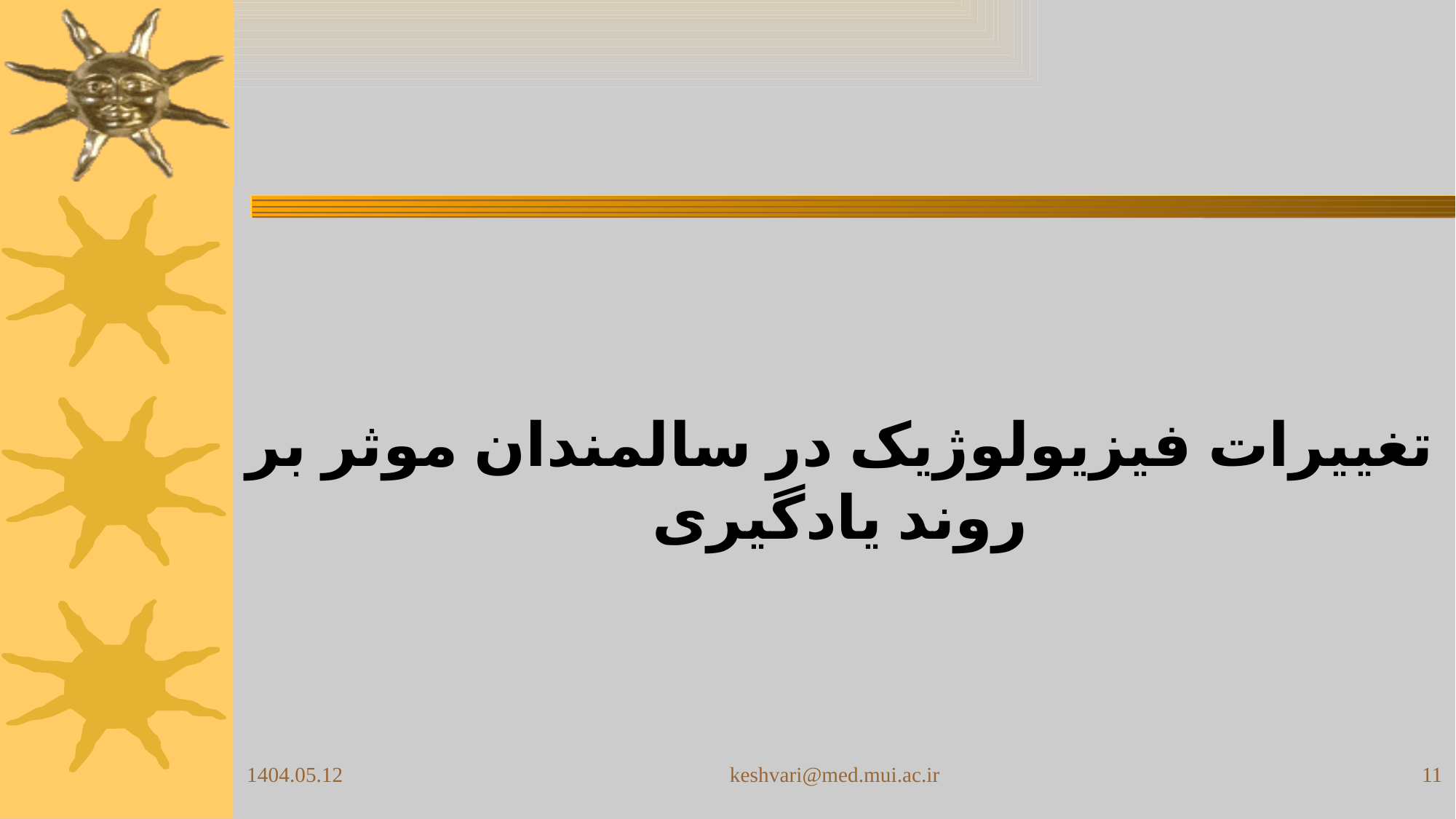

تغییرات فیزیولوژیک در سالمندان موثر بر روند یادگیری

1404.05.12
keshvari@med.mui.ac.ir
11